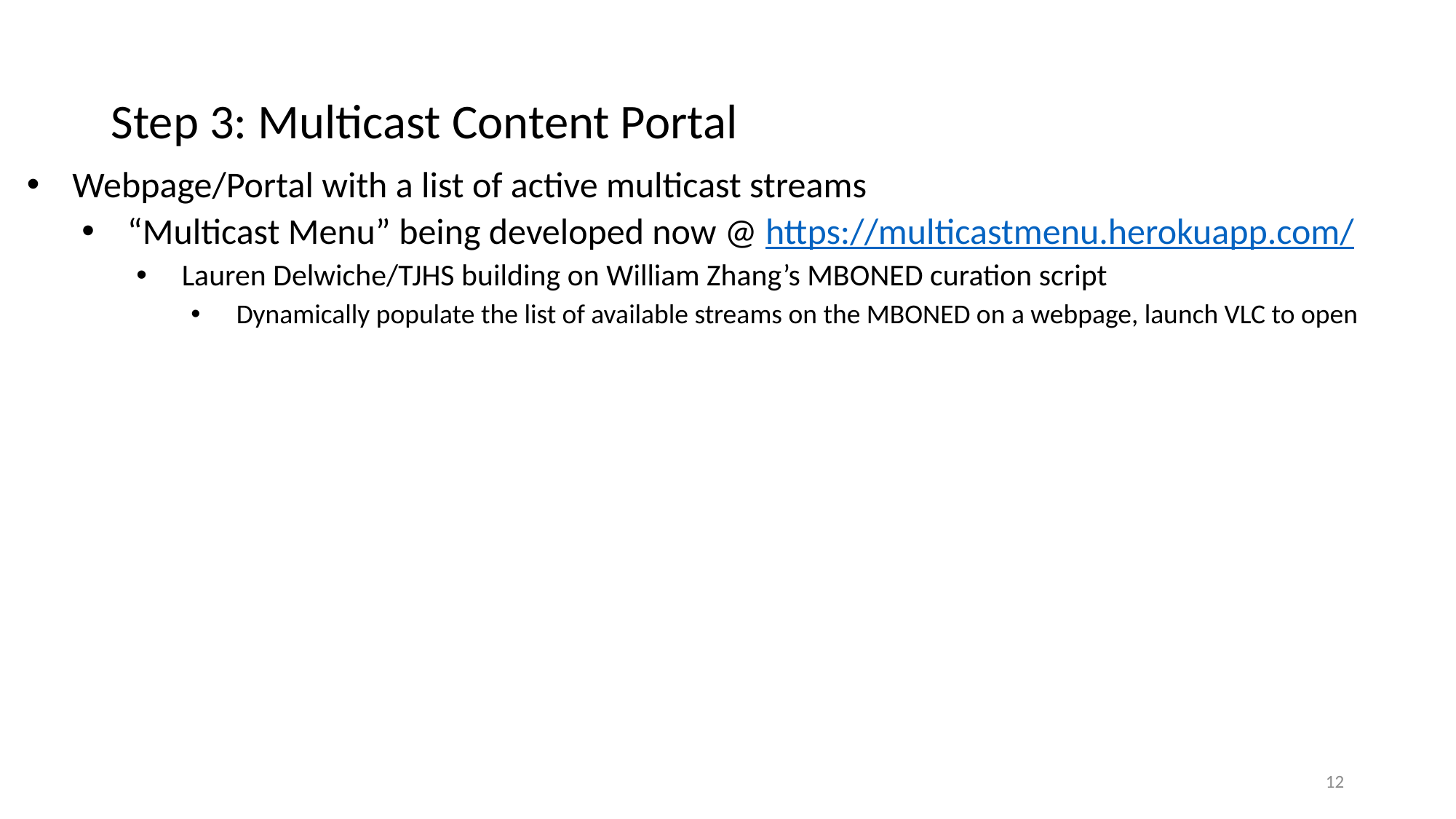

# Step 3: Multicast Content Portal
Webpage/Portal with a list of active multicast streams
“Multicast Menu” being developed now @ https://multicastmenu.herokuapp.com/
Lauren Delwiche/TJHS building on William Zhang’s MBONED curation script
Dynamically populate the list of available streams on the MBONED on a webpage, launch VLC to open

12